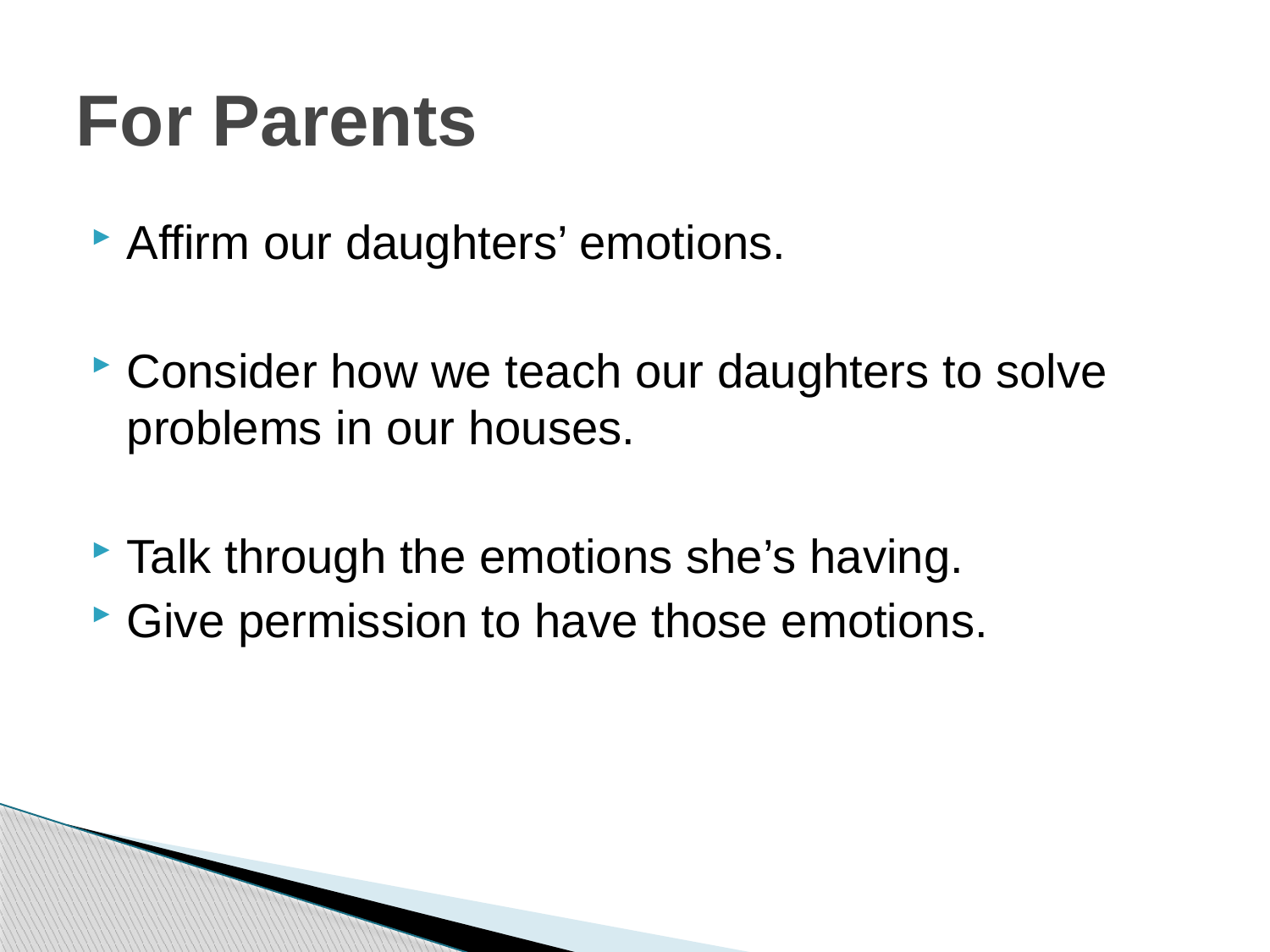

# For Parents
Affirm our daughters’ emotions.

Consider how we teach our daughters to solve problems in our houses.

Talk through the emotions she’s having.
Give permission to have those emotions.